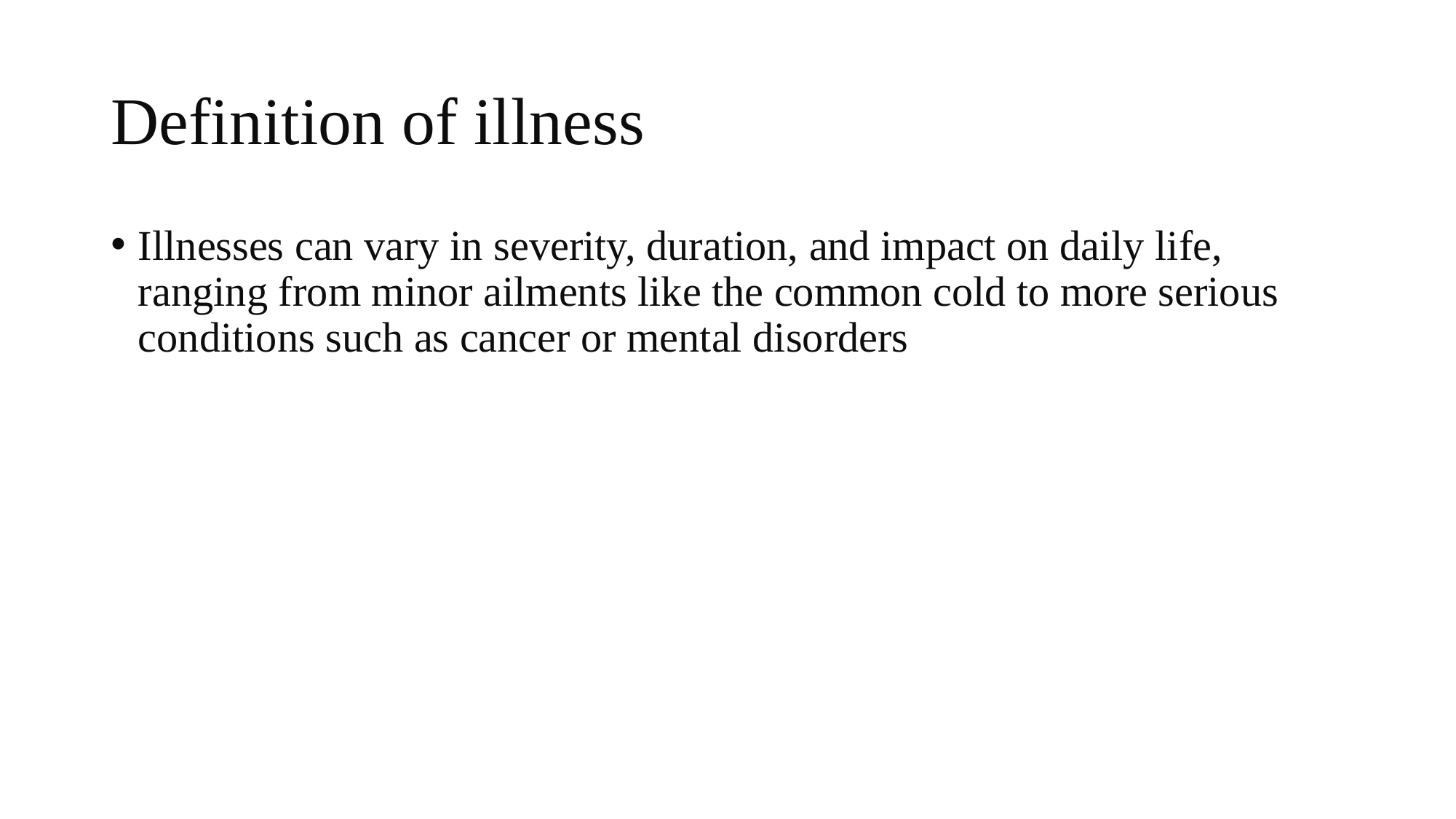

# Definition of illness
Illnesses can vary in severity, duration, and impact on daily life, ranging from minor ailments like the common cold to more serious conditions such as cancer or mental disorders